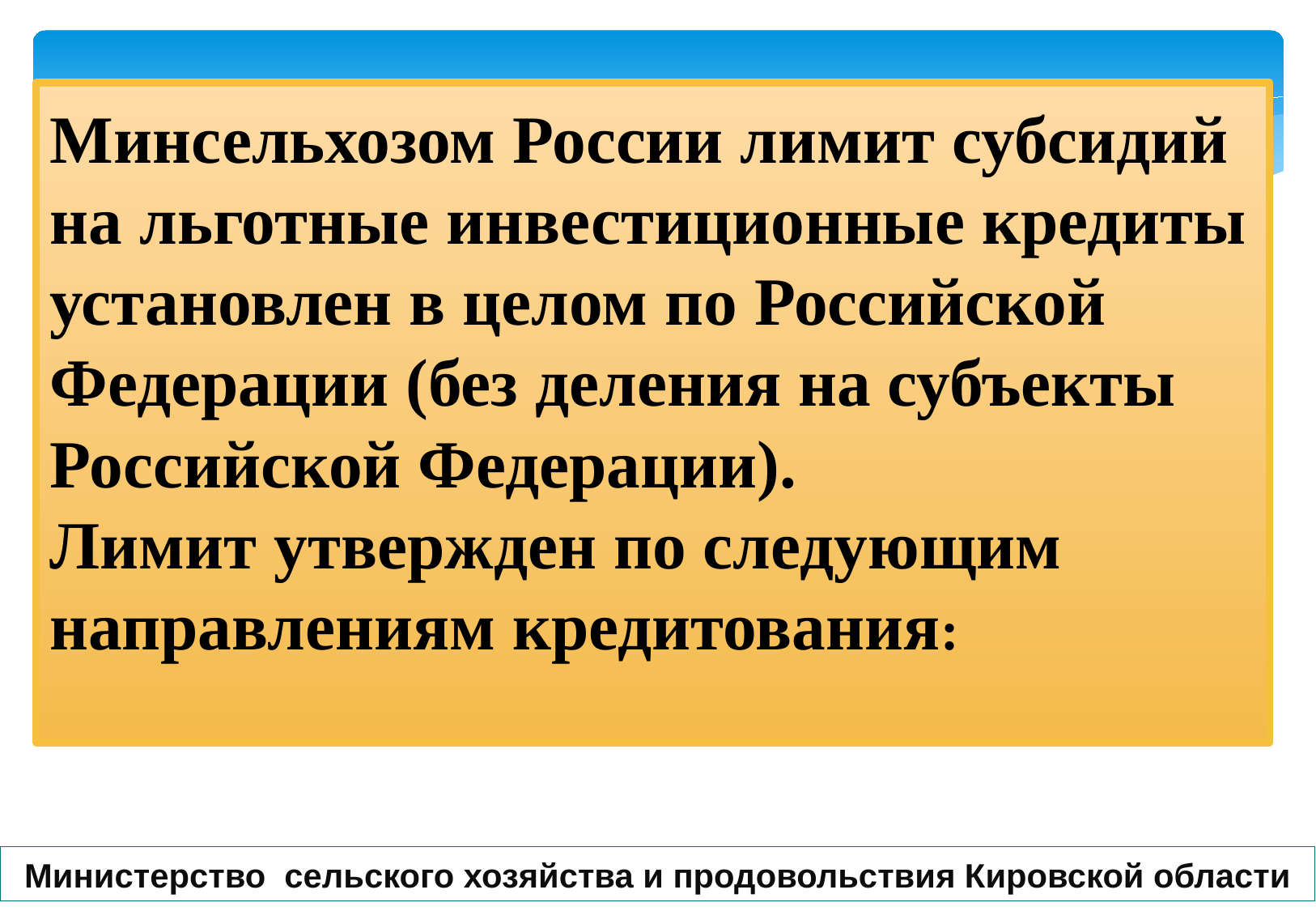

Минсельхозом России лимит субсидий на льготные инвестиционные кредиты установлен в целом по Российской Федерации (без деления на субъекты Российской Федерации).                Лимит утвержден по следующим направлениям кредитования:

Министерство  сельского хозяйства и продовольствия Кировской области